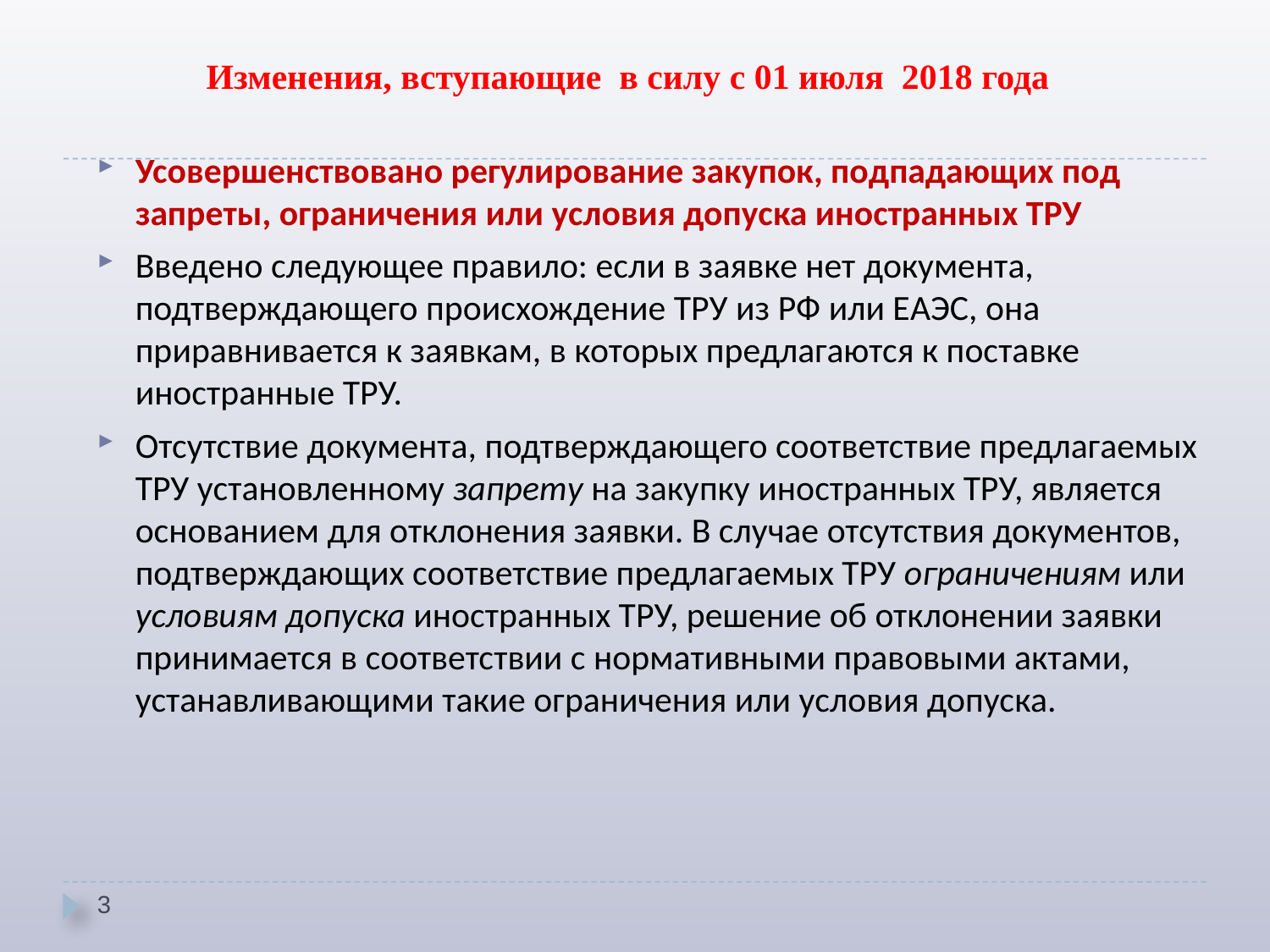

# Изменения, вступающие  в силу с 01 июля  2018 года
Усовершенствовано регулирование закупок, подпадающих под запреты, ограничения или условия допуска иностранных ТРУ
Введено следующее правило: если в заявке нет документа, подтверждающего происхождение ТРУ из РФ или ЕАЭС, она приравнивается к заявкам, в которых предлагаются к поставке иностранные ТРУ.
Отсутствие документа, подтверждающего соответствие предлагаемых ТРУ установленному запрету на закупку иностранных ТРУ, является основанием для отклонения заявки. В случае отсутствия документов, подтверждающих соответствие предлагаемых ТРУ ограничениям или условиям допуска иностранных ТРУ, решение об отклонении заявки принимается в соответствии с нормативными правовыми актами, устанавливающими такие ограничения или условия допуска.

3